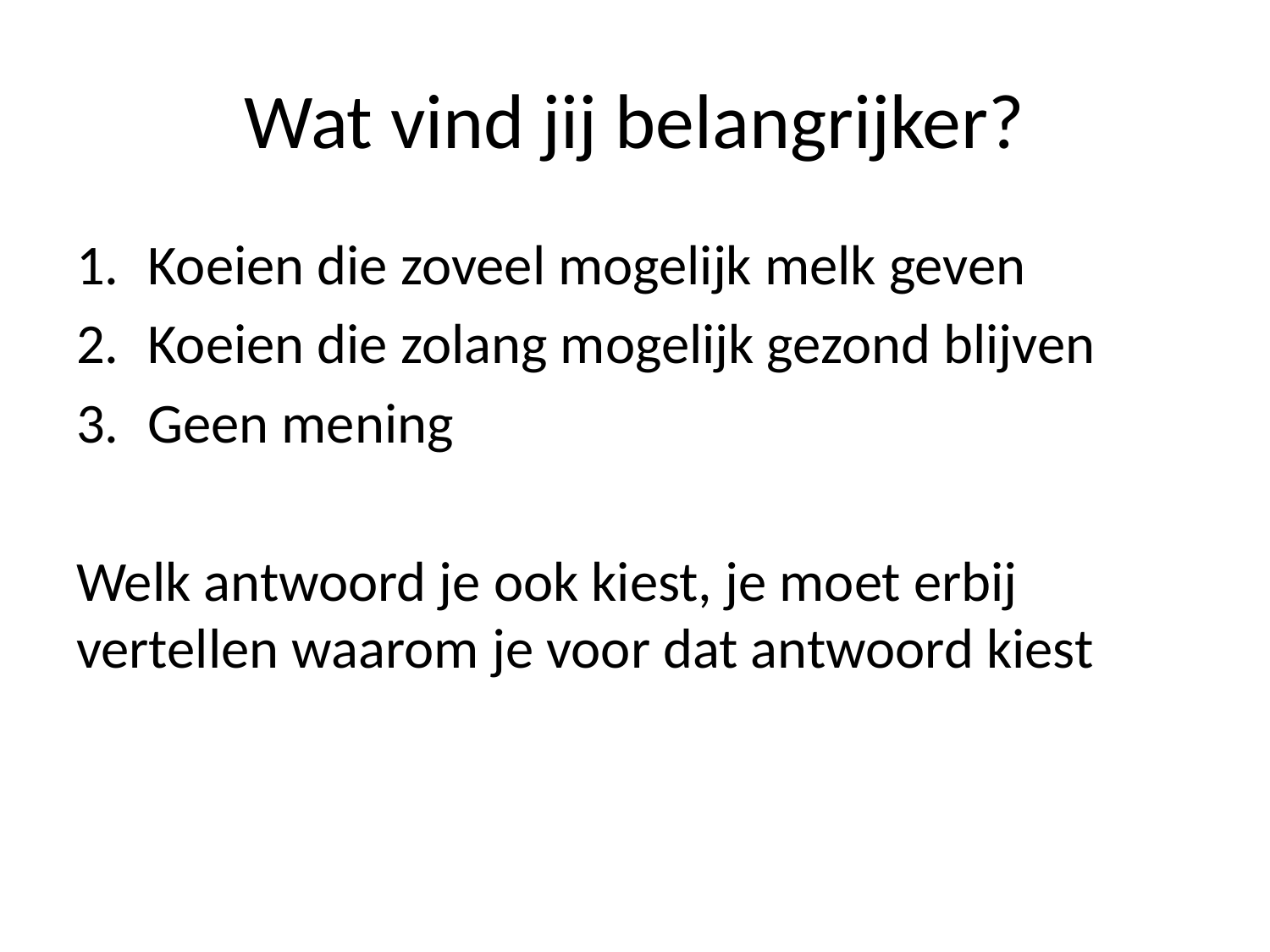

# Wat vind jij belangrijker?
Koeien die zoveel mogelijk melk geven
Koeien die zolang mogelijk gezond blijven
Geen mening

Welk antwoord je ook kiest, je moet erbij vertellen waarom je voor dat antwoord kiest